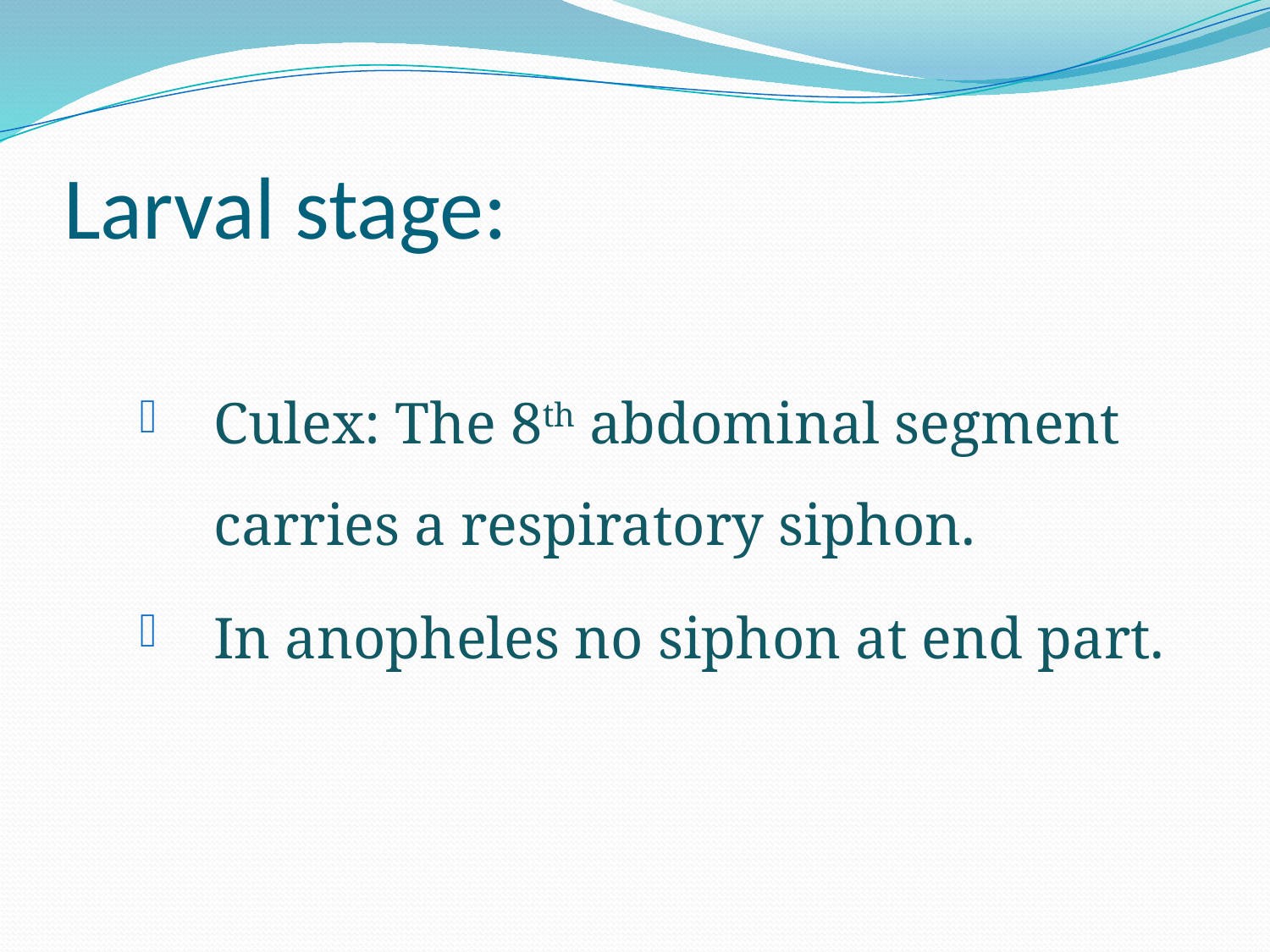

# Larval stage:

Culex: The 8th abdominal segment carries a respiratory siphon.
In anopheles no siphon at end part.